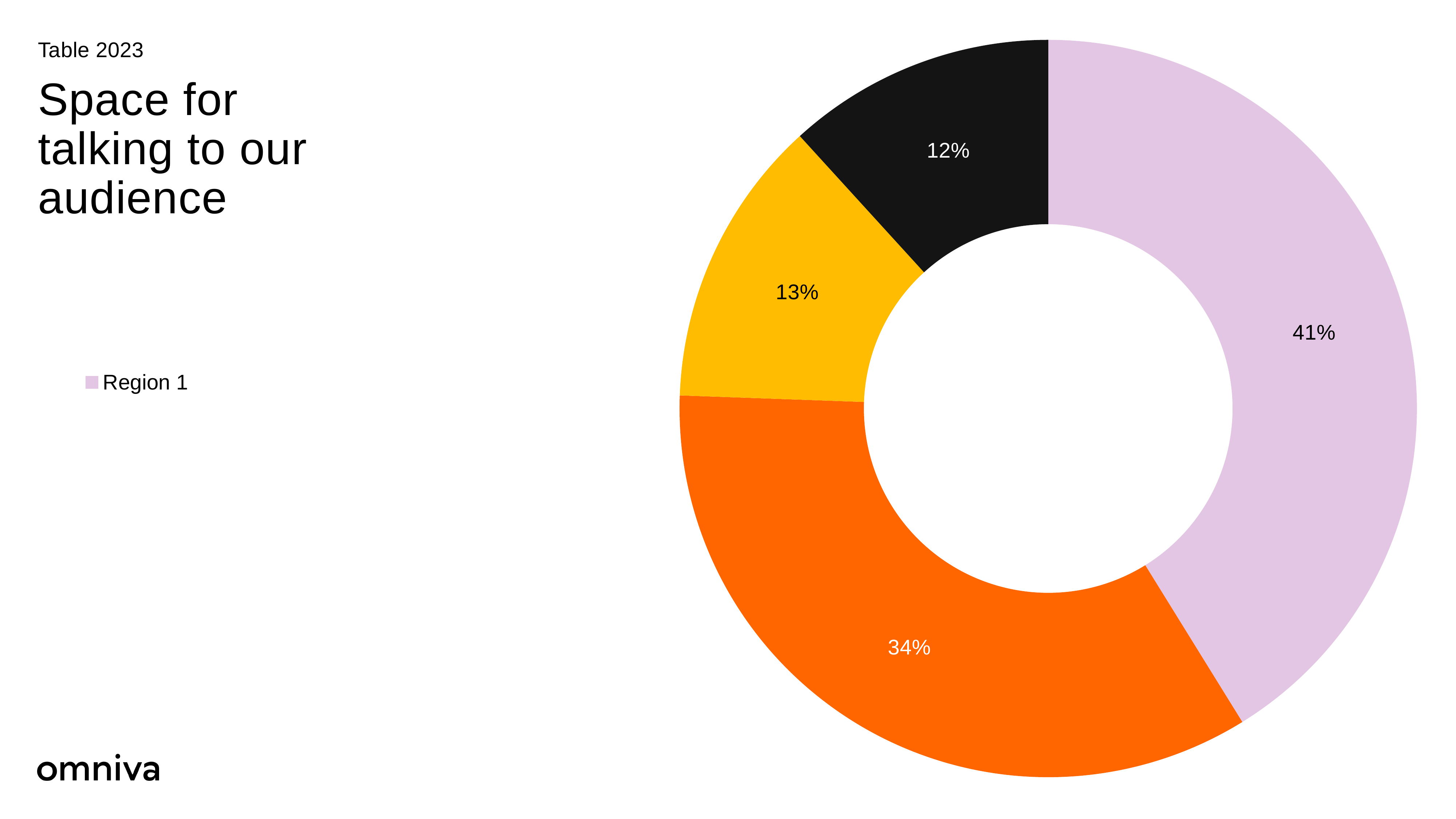

Table 2023

### Chart

| Category | Region 1 |
|---|---|
| April | 91.0 |
| May | 76.0 |
| June | 28.0 |
| July | 26.0 |
Space for talking to our audience